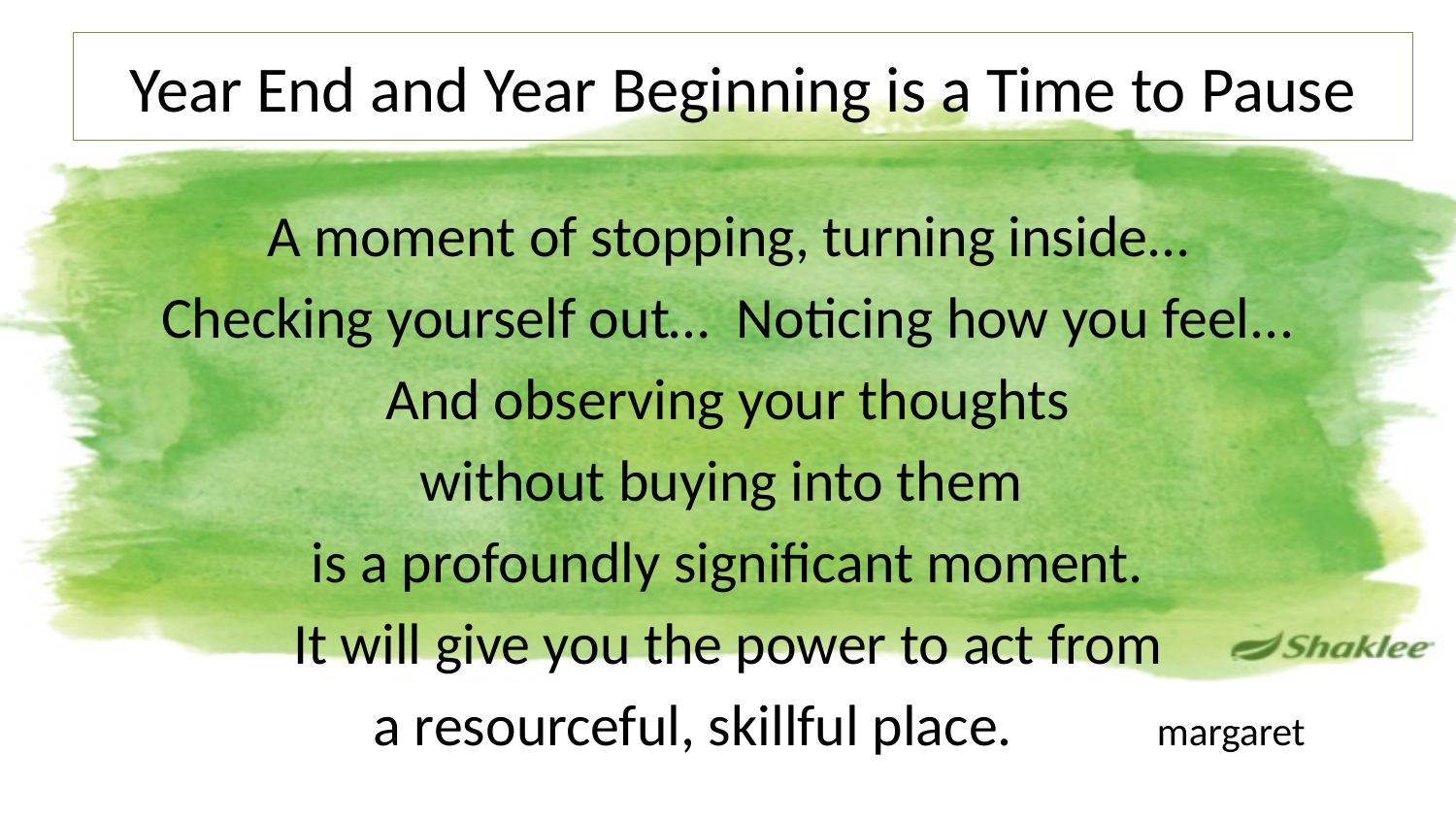

# Year End and Year Beginning is a Time to Pause
A moment of stopping, turning inside…
Checking yourself out…  Noticing how you feel...
And observing your thoughts
without buying into them
is a profoundly significant moment.
It will give you the power to act from
                 a resourceful, skillful place.           margaret